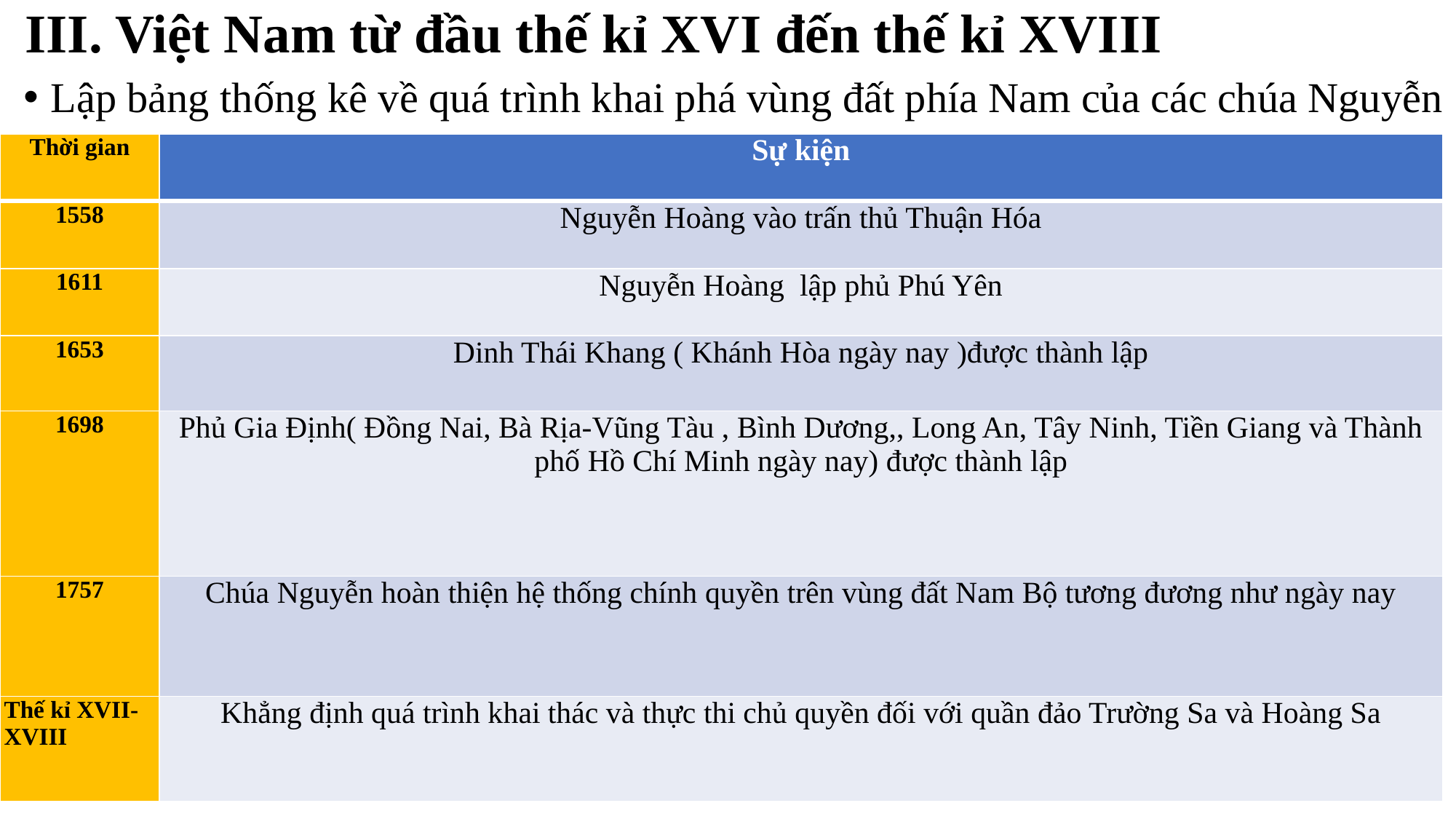

# III. Việt Nam từ đầu thế kỉ XVI đến thế kỉ XVIII
Lập bảng thống kê về quá trình khai phá vùng đất phía Nam của các chúa Nguyễn

| Thời gian | Sự kiện |
| --- | --- |
| 1558 | Nguyễn Hoàng vào trấn thủ Thuận Hóa |
| 1611 | Nguyễn Hoàng lập phủ Phú Yên |
| 1653 | Dinh Thái Khang ( Khánh Hòa ngày nay )được thành lập |
| 1698 | Phủ Gia Định( Đồng Nai, Bà Rịa-Vũng Tàu , Bình Dương,, Long An, Tây Ninh, Tiền Giang và Thành phố Hồ Chí Minh ngày nay) được thành lập |
| 1757 | Chúa Nguyễn hoàn thiện hệ thống chính quyền trên vùng đất Nam Bộ tương đương như ngày nay |
| Thế kỉ XVII-XVIII | Khẳng định quá trình khai thác và thực thi chủ quyền đối với quần đảo Trường Sa và Hoàng Sa |